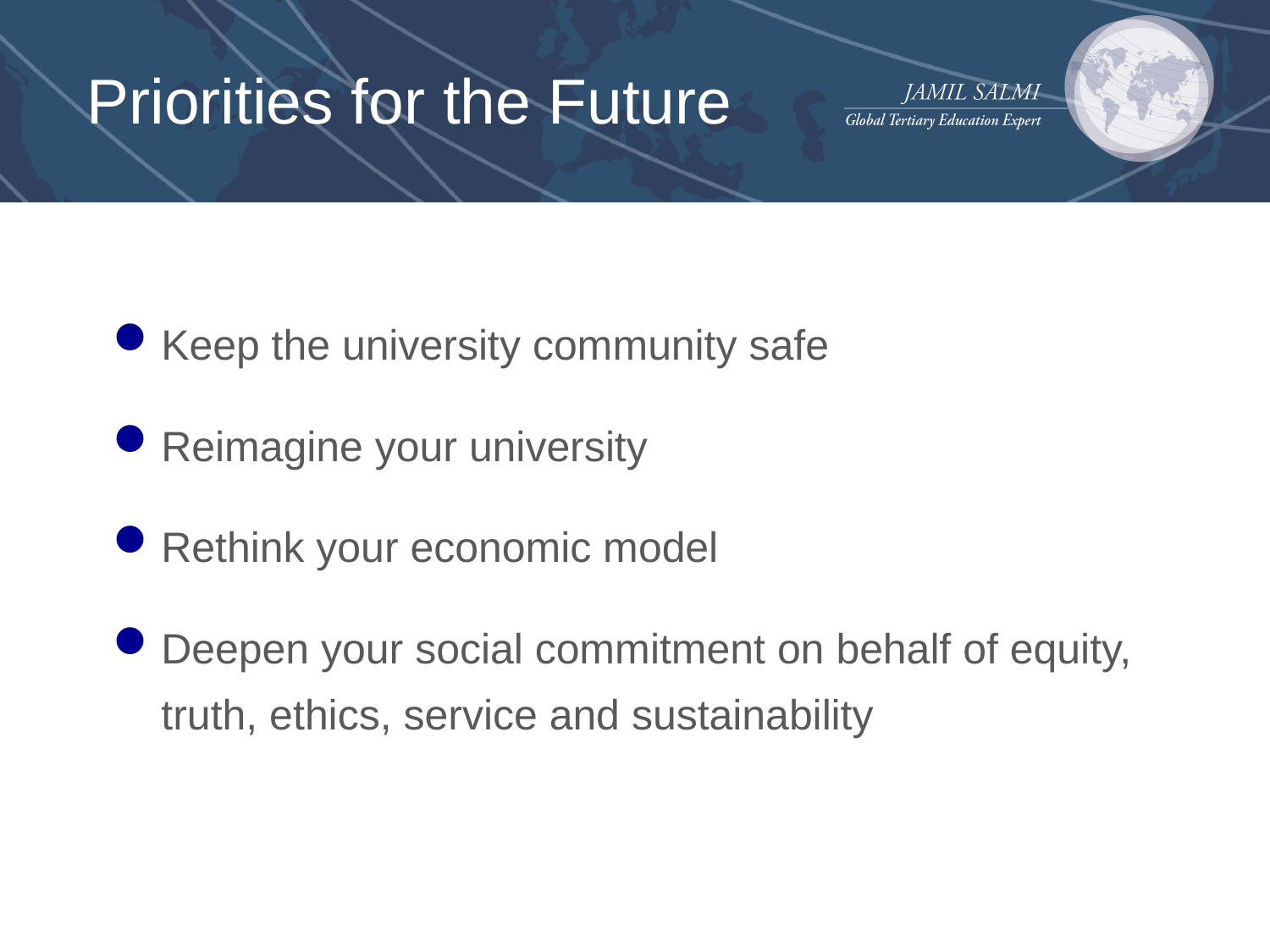

# Priorities for the Future
Keep the university community safe
Reimagine your university
Rethink your economic model
Deepen your social commitment on behalf of equity, truth, ethics, service and sustainability